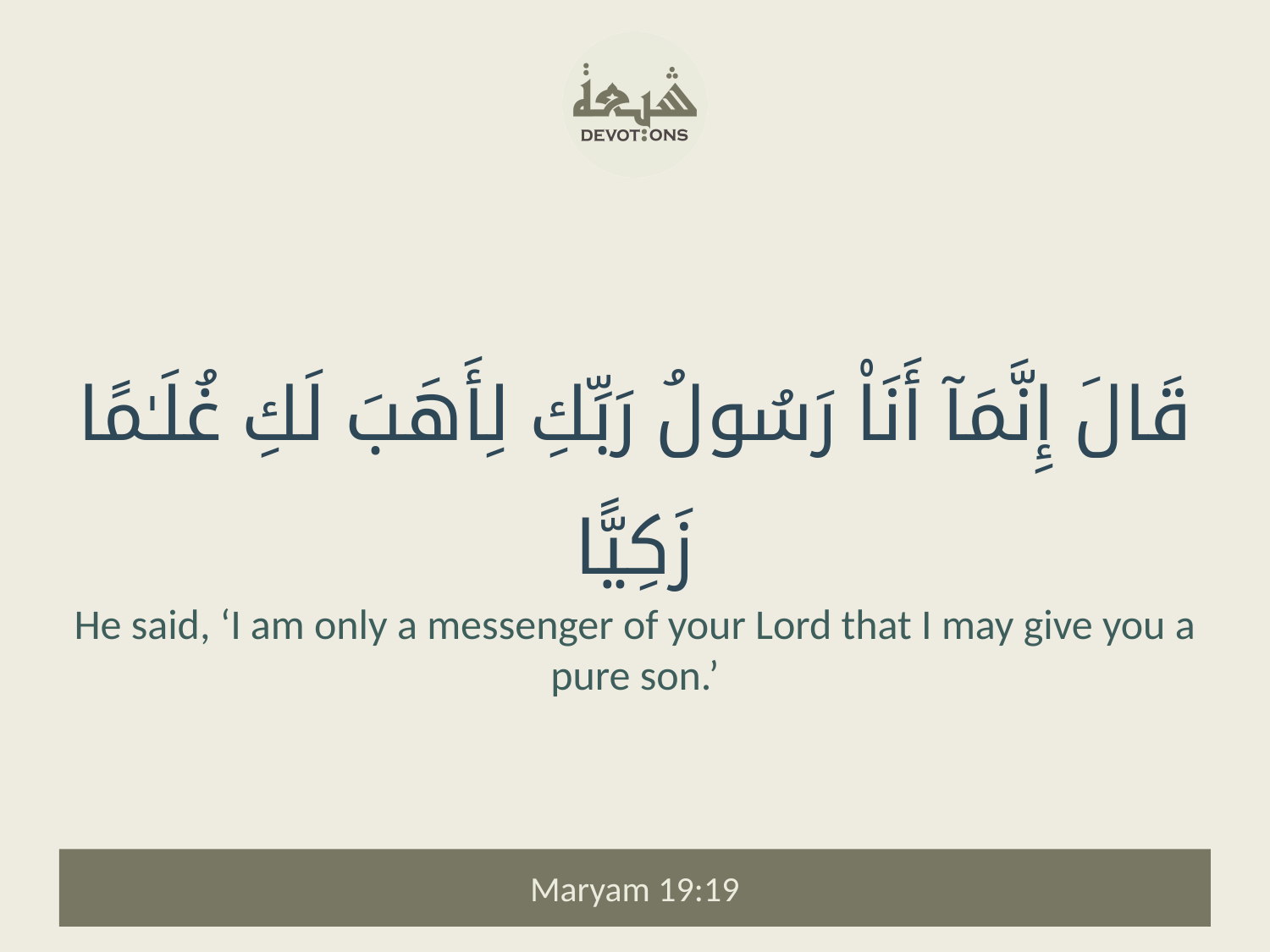

قَالَ إِنَّمَآ أَنَا۠ رَسُولُ رَبِّكِ لِأَهَبَ لَكِ غُلَـٰمًا زَكِيًّا
He said, ‘I am only a messenger of your Lord that I may give you a pure son.’
Maryam 19:19